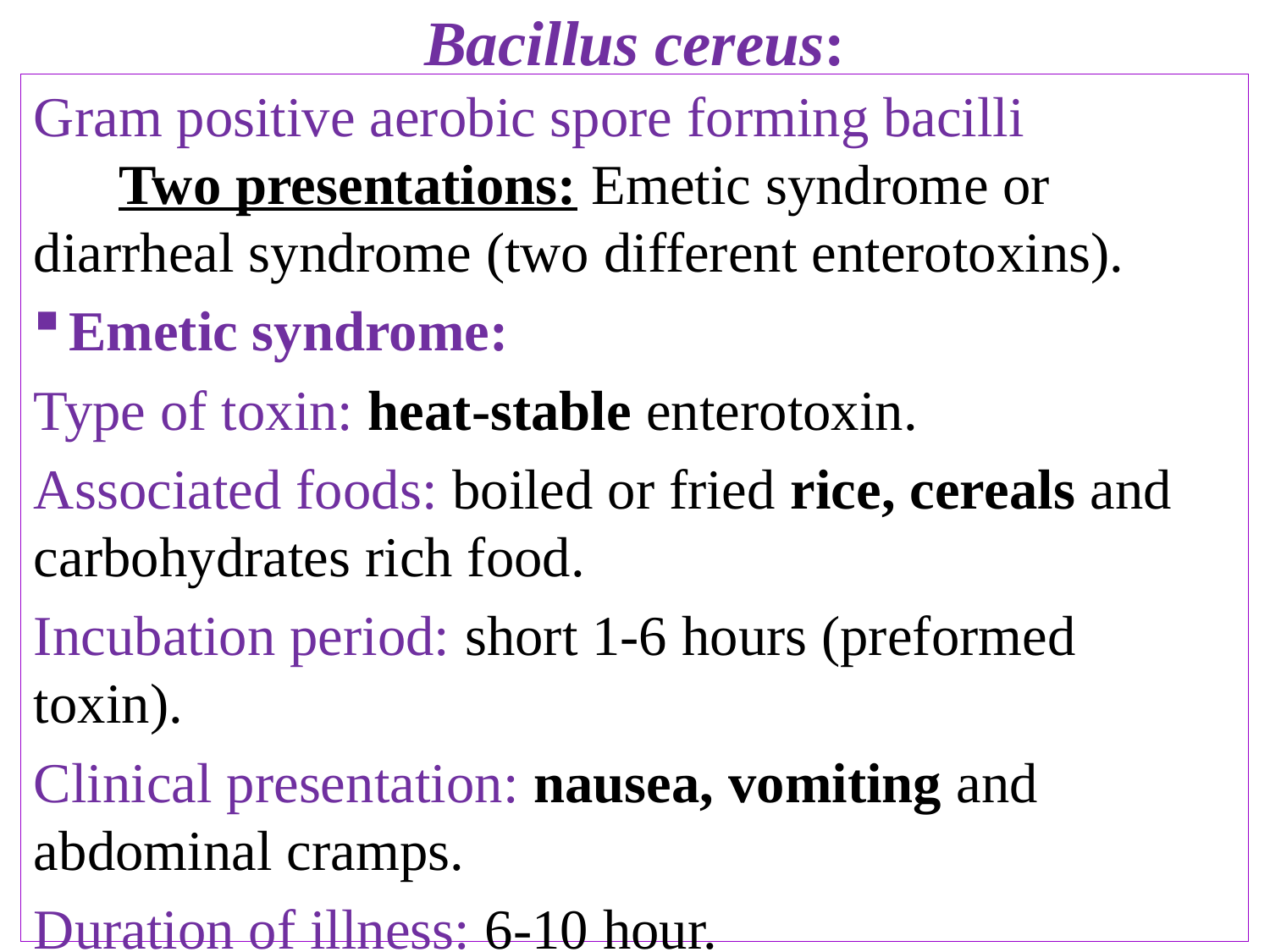

# Bacillus cereus:
Gram positive aerobic spore forming bacilli                     Two presentations: Emetic syndrome or diarrheal syndrome (two different enterotoxins).
Emetic syndrome:
Type of toxin: heat-stable enterotoxin.
Associated foods: boiled or fried rice, cereals and carbohydrates rich food.
Incubation period: short 1-6 hours (preformed toxin).
Clinical presentation: nausea, vomiting and abdominal cramps.
Duration of illness: 6-10 hour.